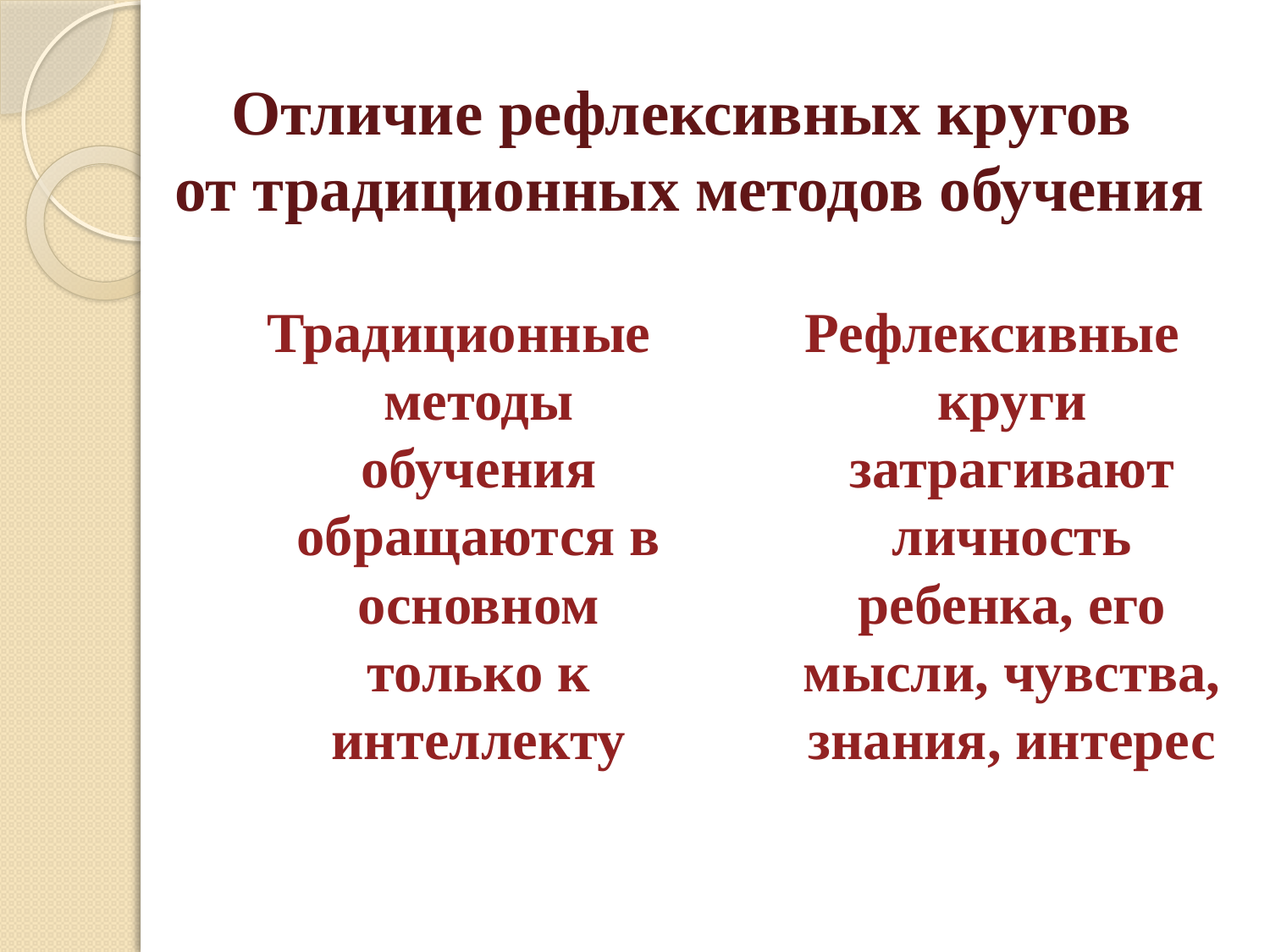

# Отличие рефлексивных кругов от традиционных методов обучения

Традиционные методы обучения обращаются в основном только к интеллекту

Рефлексивные круги затрагивают личность ребенка, его мысли, чувства, знания, интерес